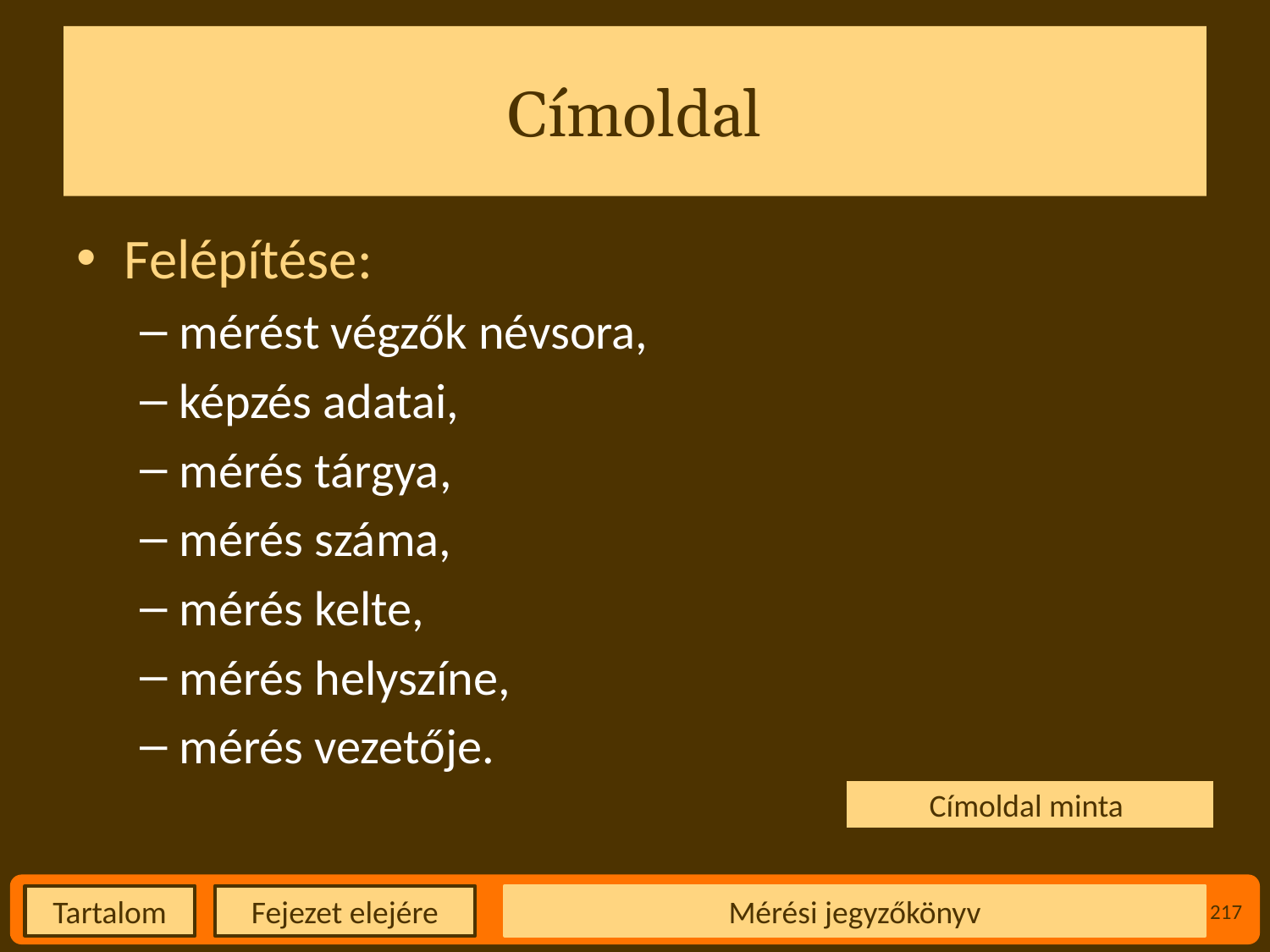

# Címoldal
Felépítése:
mérést végzők névsora,
képzés adatai,
mérés tárgya,
mérés száma,
mérés kelte,
mérés helyszíne,
mérés vezetője.
Címoldal minta
Mérési jegyzőkönyv
217
Fejezet elejére